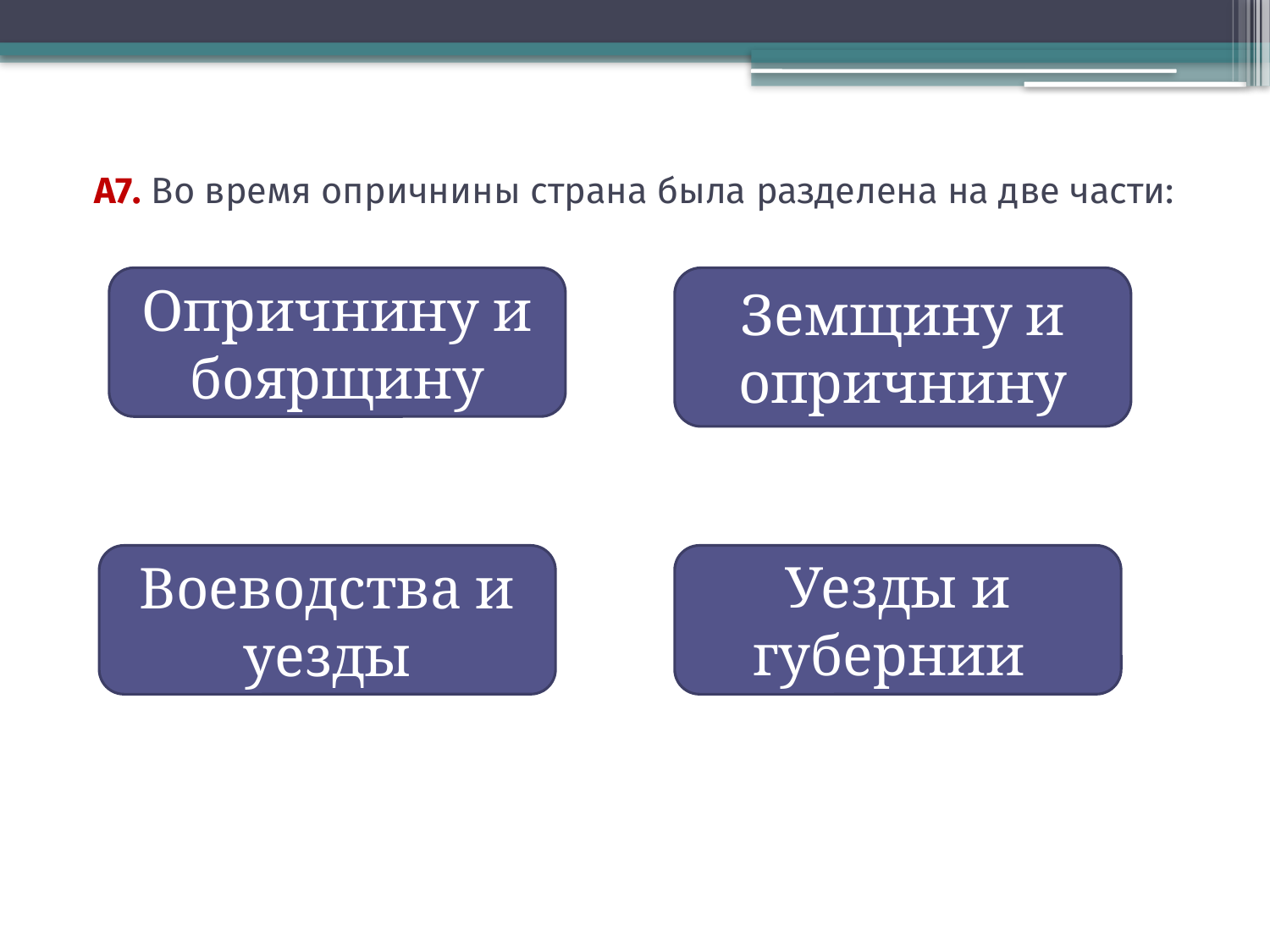

# А7. Во время опричнины страна была разделена на две части:
Опричнину и боярщину
Земщину и опричнину
Воеводства и уезды
Уезды и губернии